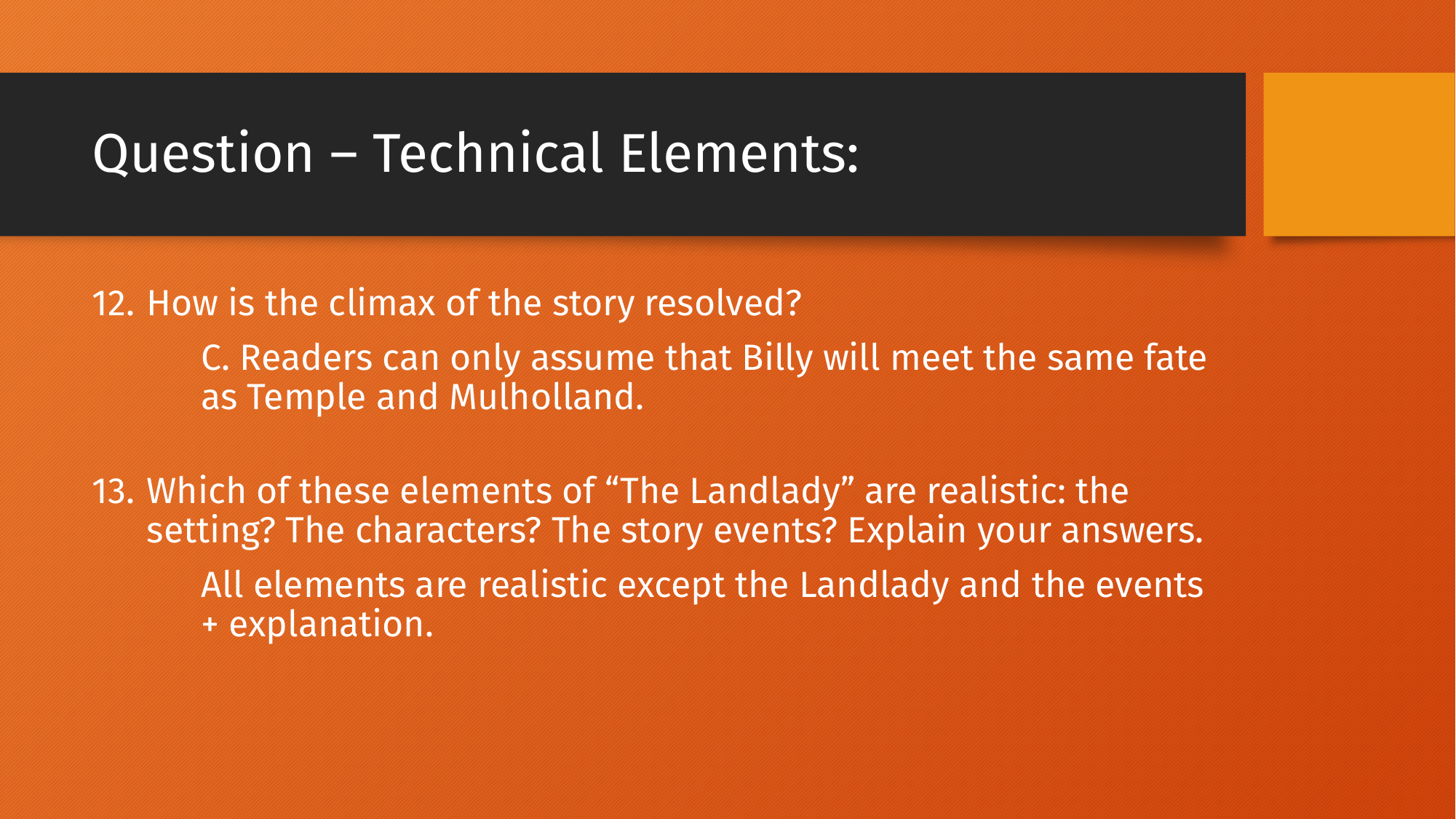

# Question – Technical Elements:
How is the climax of the story resolved?
	C. Readers can only assume that Billy will meet the same fate 	as Temple and Mulholland.
Which of these elements of “The Landlady” are realistic: the setting? The characters? The story events? Explain your answers.
	All elements are realistic except the Landlady and the events 	+ explanation.